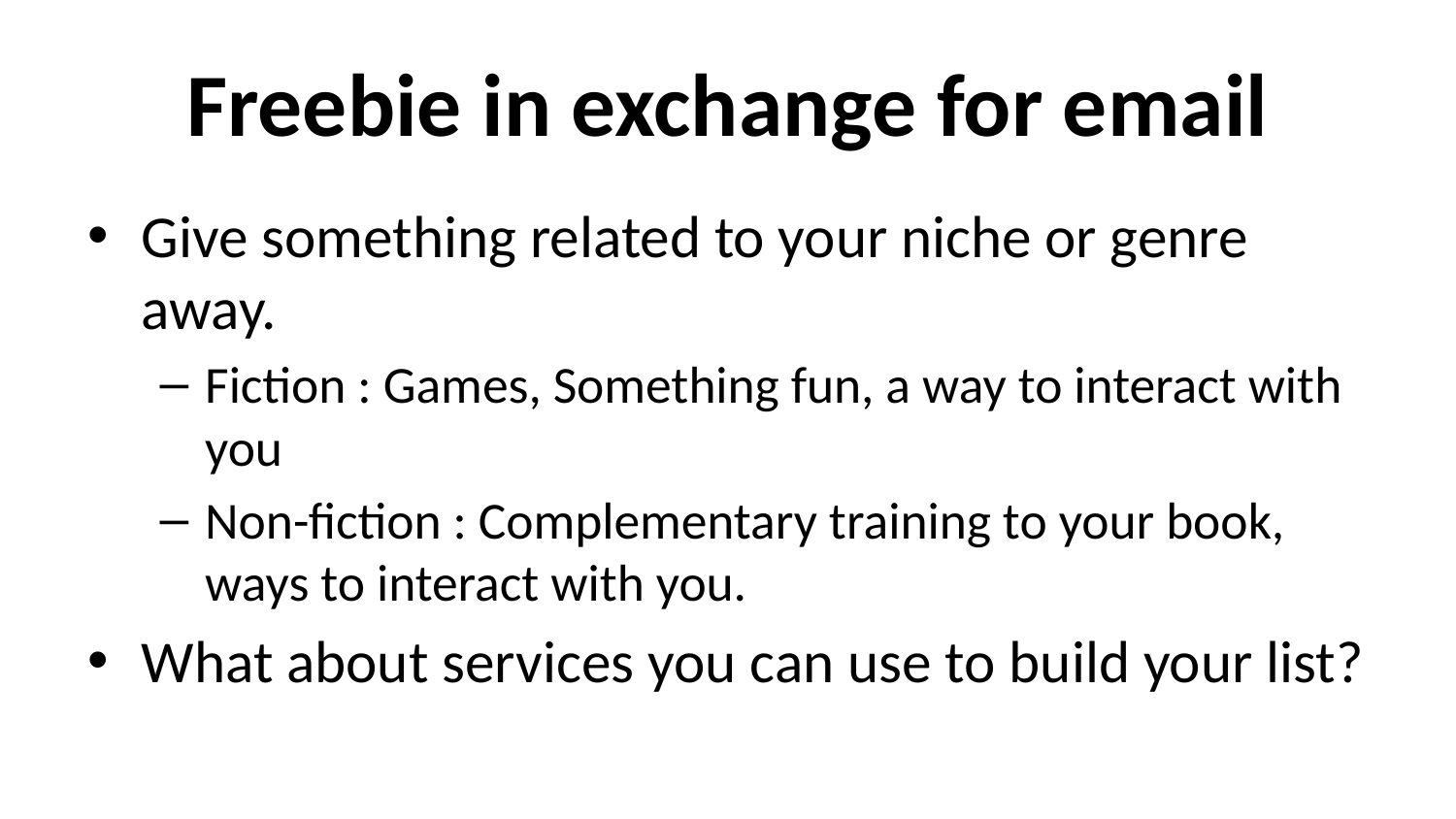

# Freebie in exchange for email
Give something related to your niche or genre away.
Fiction : Games, Something fun, a way to interact with you
Non-fiction : Complementary training to your book, ways to interact with you.
What about services you can use to build your list?